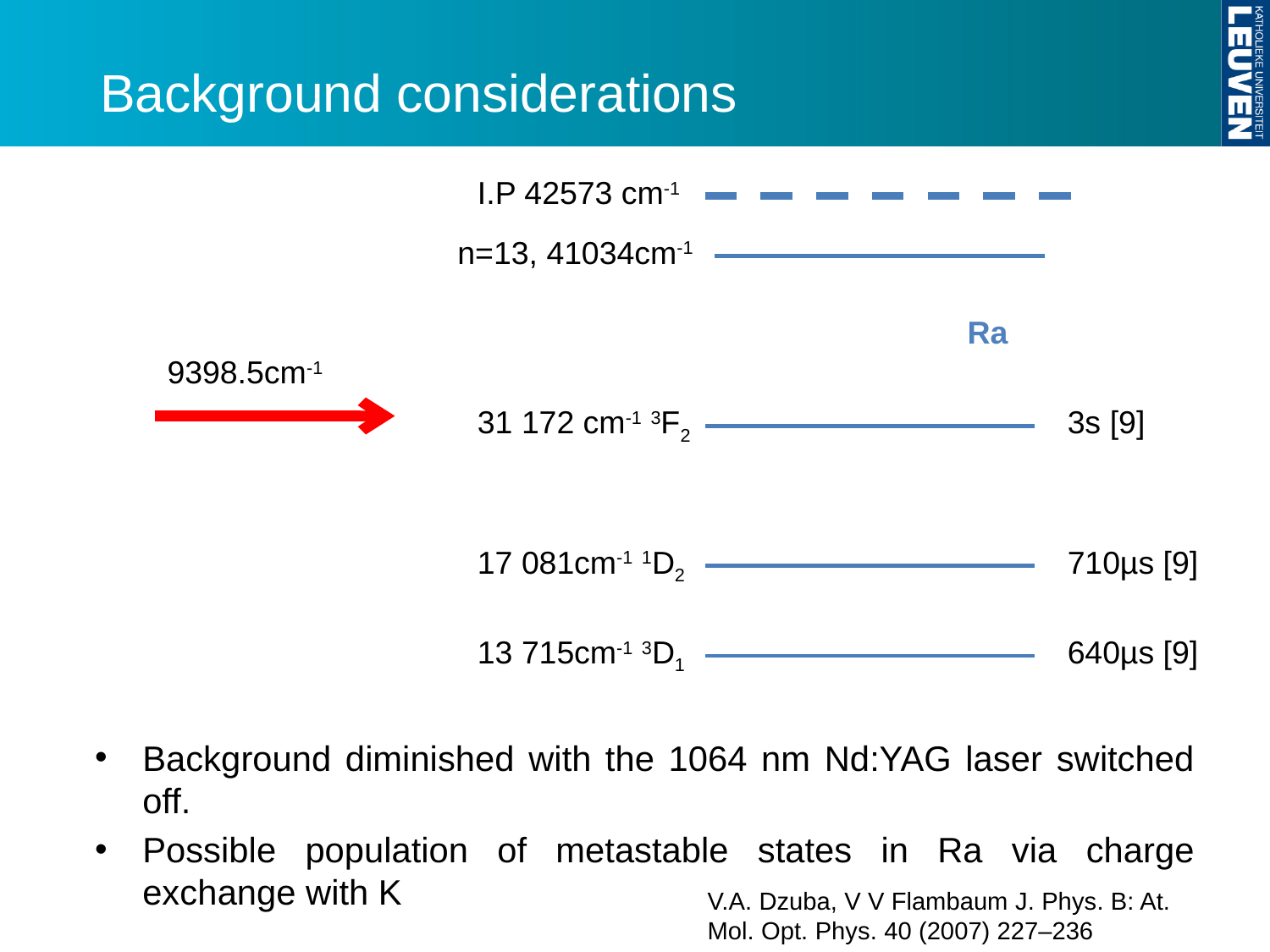

# Background considerations
I.P 42573 cm-1
n=13, 41034cm-1
Ra
9398.5cm-1
31 172 cm-1 3F2
3s [9]
17 081cm-1 1D2
710µs [9]
13 715cm-1 3D1
640µs [9]
Background diminished with the 1064 nm Nd:YAG laser switched off.
Possible population of metastable states in Ra via charge exchange with K

V.A. Dzuba, V V Flambaum J. Phys. B: At. Mol. Opt. Phys. 40 (2007) 227–236